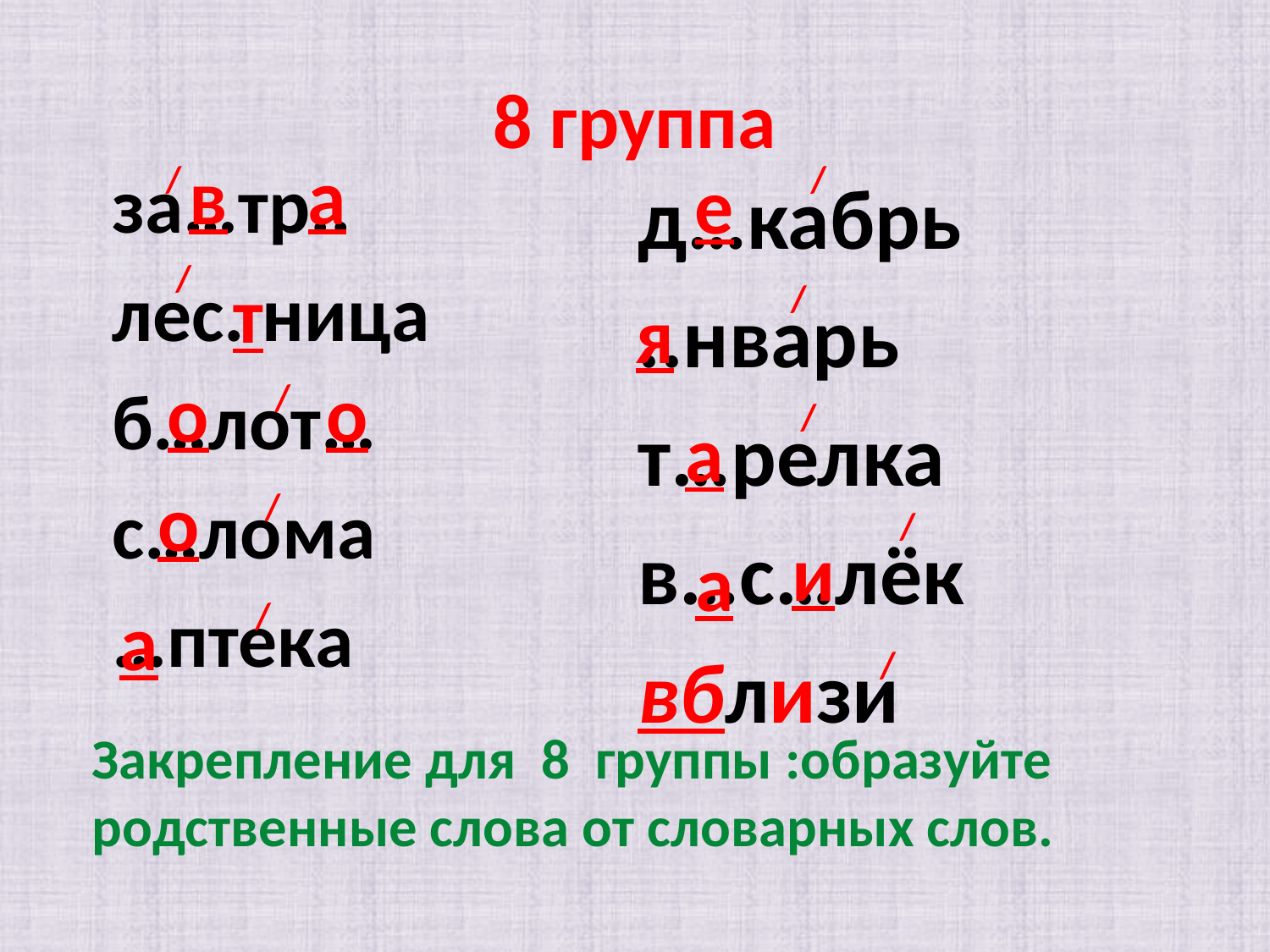

# 8 группа
за…тр..
лес. ница
б…лот…
с…лома
…птека

/
в
а
/
д…кабрь
..нварь
т…релка
в…с…лёк
вблизи

е
/
т
/
я
о
/
о
/
а
о
/
/
и
а
/
а
/
Закрепление для  8  группы :образуйте родственные слова от словарных слов.